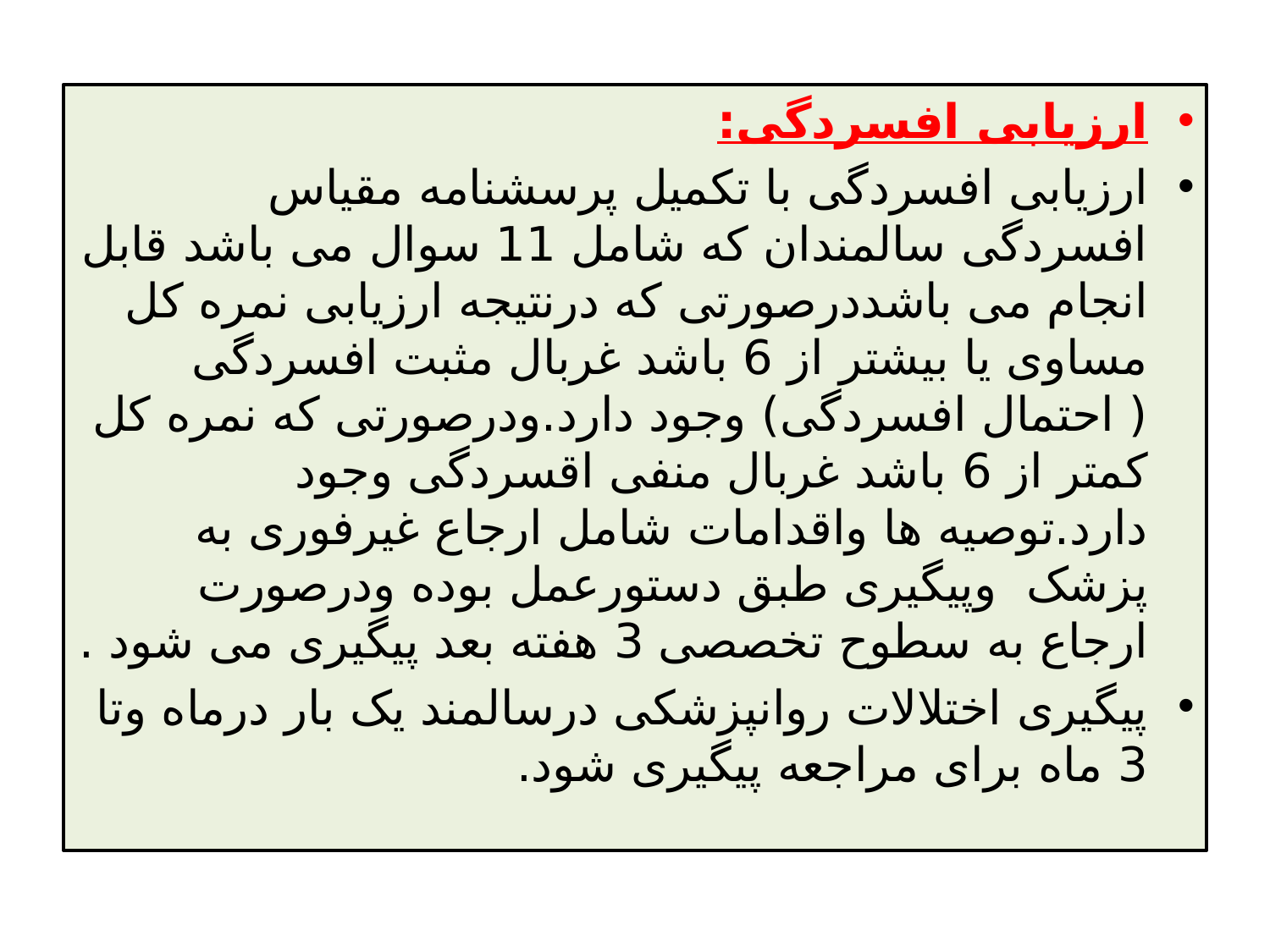

ارزیابی افسردگی:
ارزیابی افسردگی با تکمیل پرسشنامه مقیاس افسردگی سالمندان که شامل 11 سوال می باشد قابل انجام می باشددرصورتی که درنتیجه ارزیابی نمره کل مساوی یا بیشتر از 6 باشد غربال مثبت افسردگی ( احتمال افسردگی) وجود دارد.ودرصورتی که نمره کل کمتر از 6 باشد غربال منفی اقسردگی وجود دارد.توصیه ها واقدامات شامل ارجاع غیرفوری به پزشک  وپیگیری طبق دستورعمل بوده ودرصورت ارجاع به سطوح تخصصی 3 هفته بعد پیگیری می شود .
پیگیری اختلالات روانپزشکی درسالمند یک بار درماه وتا 3 ماه برای مراجعه پیگیری شود.